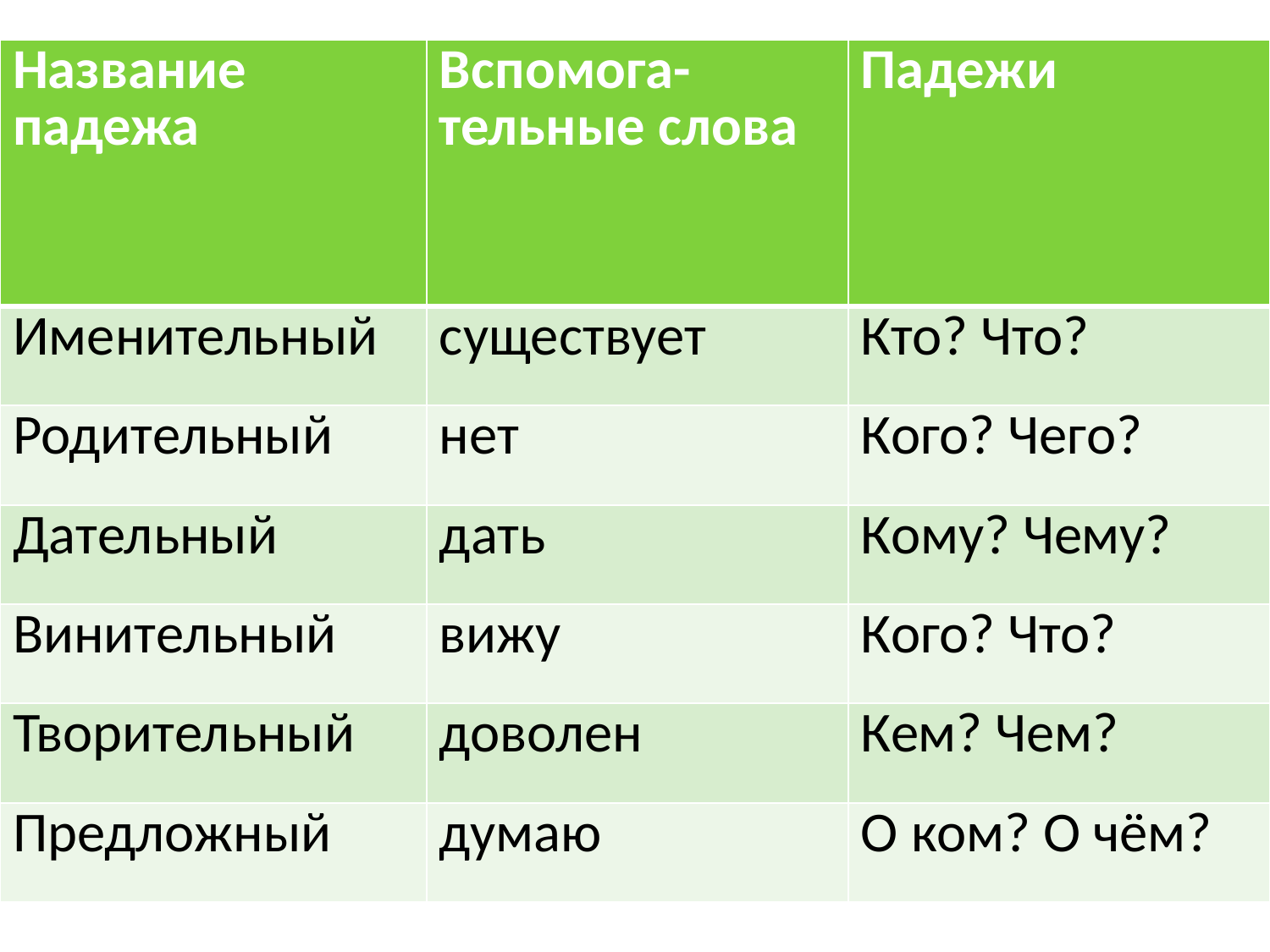

| Название падежа | Вспомога-тельные слова | Падежи |
| --- | --- | --- |
| Именительный | существует | Кто? Что? |
| Родительный | нет | Кого? Чего? |
| Дательный | дать | Кому? Чему? |
| Винительный | вижу | Кого? Что? |
| Творительный | доволен | Кем? Чем? |
| Предложный | думаю | О ком? О чём? |